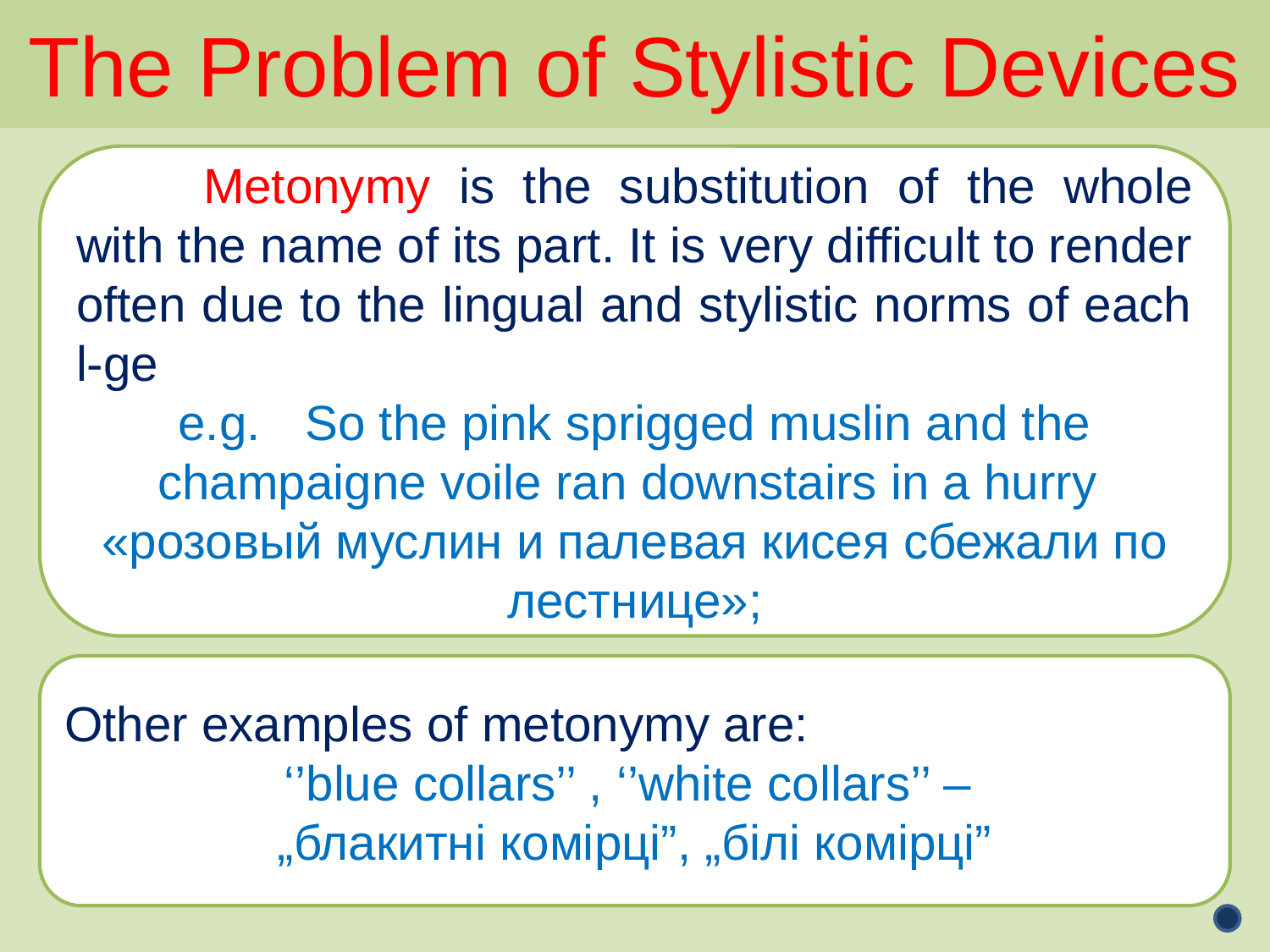

The Problem of Stylistic Devices
	Metonymy is the substitution of the whole with the name of its part. It is very difficult to render often due to the lingual and stylistic norms of each l-ge
e.g. 	So the pink sprigged muslin and the champaigne voile ran downstairs in a hurry
«розовый муслин и палевая кисея сбежали по лестнице»;
Other examples of metonymy are:
‘’blue collars’’ , ‘’white collars’’ –
„блакитні комірці”, „білі комірці”